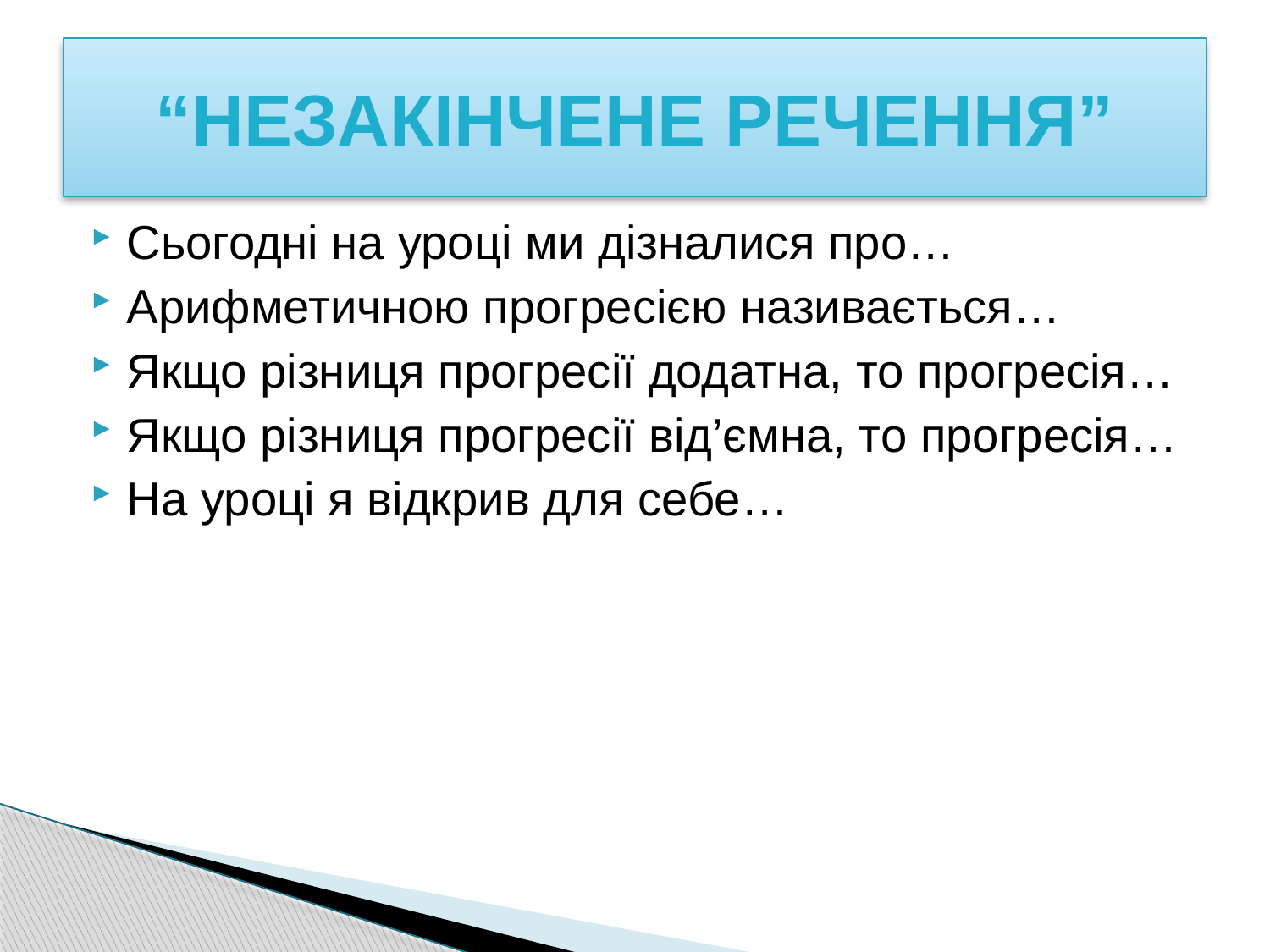

# “НЕЗАКІНЧЕНЕ РЕЧЕННЯ”
Сьогодні на уроці ми дізналися про…
Арифметичною прогресією називається…
Якщо різниця прогресії додатна, то прогресія…
Якщо різниця прогресії від’ємна, то прогресія…
На уроці я відкрив для себе…